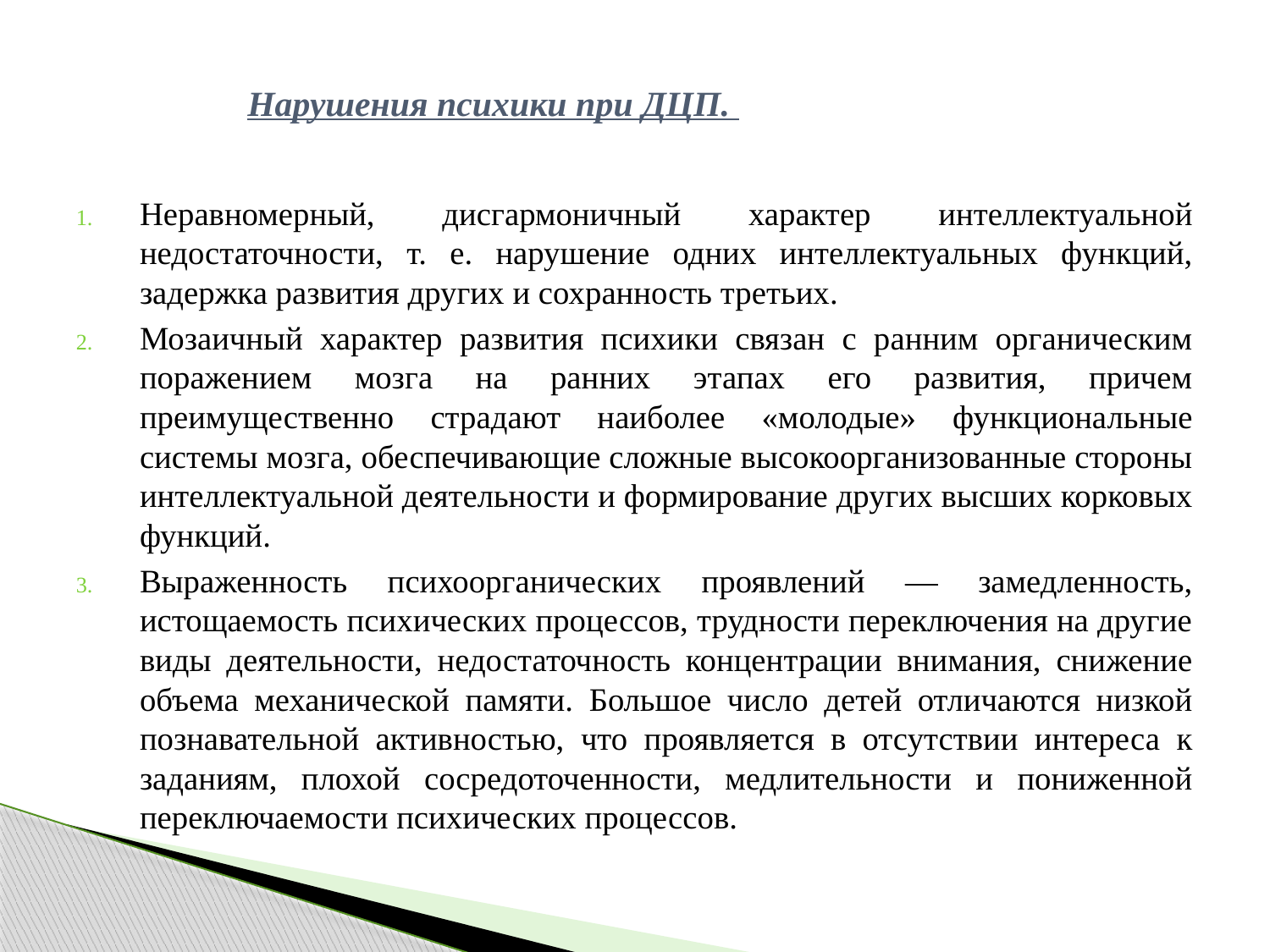

# Нарушения психики при ДЦП.
Неравномерный, дисгармоничный характер интеллектуальной недостаточности, т. е. нарушение одних интеллектуальных функций, задержка развития других и сохранность третьих.
Мозаичный характер развития психики связан с ранним органическим поражением мозга на ранних этапах его развития, причем преимущественно страдают наиболее «молодые» функциональные системы мозга, обеспечивающие сложные высокоорганизованные стороны интеллектуальной деятельности и формирование других высших корковых функций.
Выраженность психоорганических проявлений — замедленность, истощаемость психических процессов, трудности переключения на другие виды деятельности, недостаточность концентрации внимания, снижение объема механической памяти. Большое число детей отличаются низкой познавательной активностью, что проявляется в отсутствии интереса к заданиям, плохой сосредоточенности, медлительности и пониженной переключаемости психических процессов.